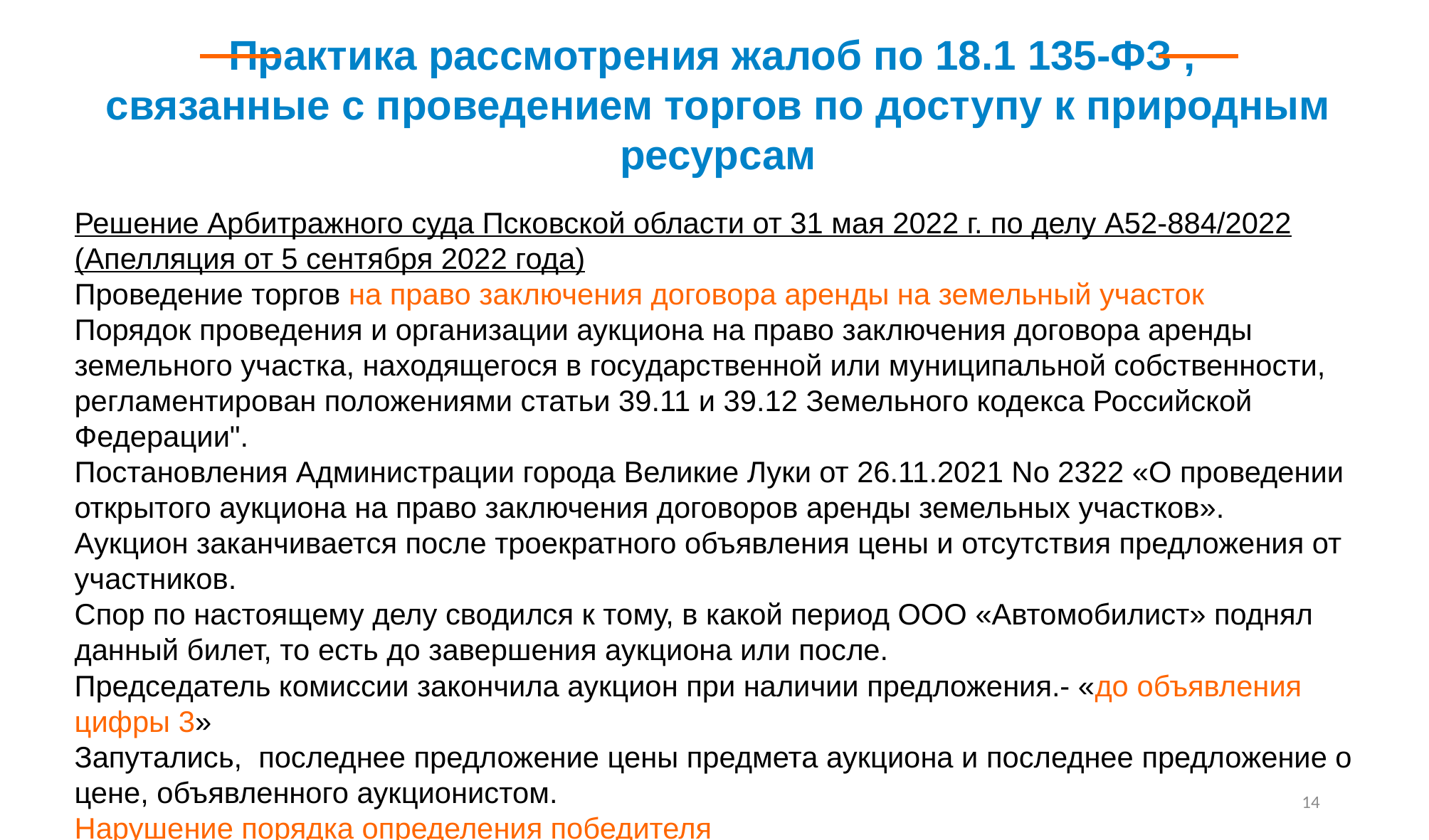

Практика рассмотрения жалоб по 18.1 135-ФЗ ,
связанные с проведением торгов по доступу к природным ресурсам

Решение Арбитражного суда Псковской области от 31 мая 2022 г. по делу А52-884/2022 (Апелляция от 5 сентября 2022 года)
Проведение торгов на право заключения договора аренды на земельный участок
Порядок проведения и организации аукциона на право заключения договора аренды земельного участка, находящегося в государственной или муниципальной собственности, регламентирован положениями статьи 39.11 и 39.12 Земельного кодекса Российской Федерации".
Постановления Администрации города Великие Луки от 26.11.2021 No 2322 «О проведении открытого аукциона на право заключения договоров аренды земельных участков».
Аукцион заканчивается после троекратного объявления цены и отсутствия предложения от участников.
Спор по настоящему делу сводился к тому, в какой период ООО «Автомобилист» поднял данный билет, то есть до завершения аукциона или после.
Председатель комиссии закончила аукцион при наличии предложения.- «до объявления цифры 3»
Запутались,  последнее предложение цены предмета аукциона и последнее предложение о цене, объявленного аукционистом.
Нарушение порядка определения победителя
14